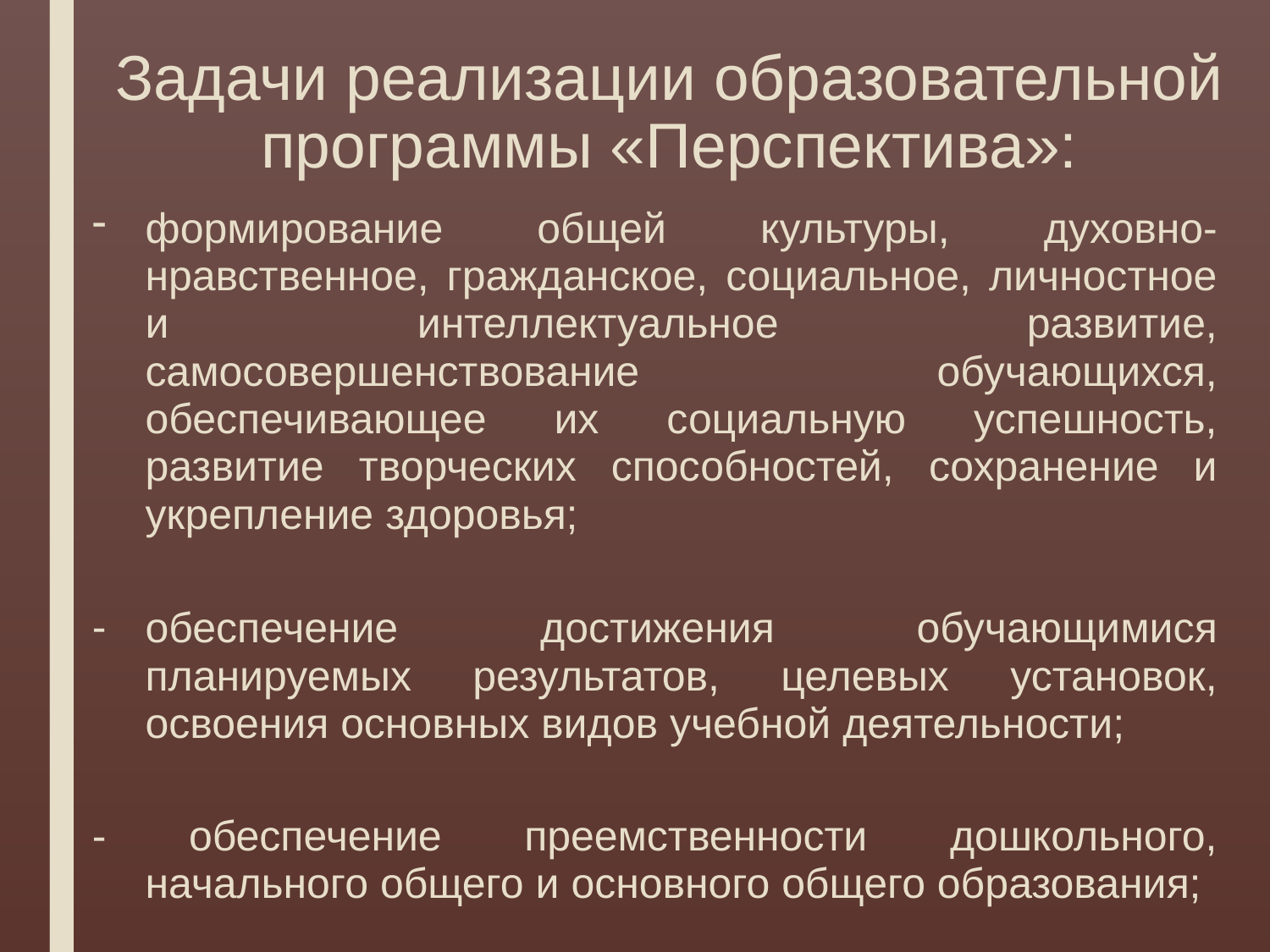

# Задачи реализации образовательной программы «Перспектива»:
формирование общей культуры, духовно-нравственное, гражданское, социальное, личностное и интеллектуальное развитие, самосовершенствование обучающихся, обеспечивающее их социальную успешность, развитие творческих способностей, сохранение и укрепление здоровья;

обеспечение достижения обучающимися планируемых результатов, целевых установок, освоения основных видов учебной деятельности;

- обеспечение преемственности дошкольного, начального общего и основного общего образования;